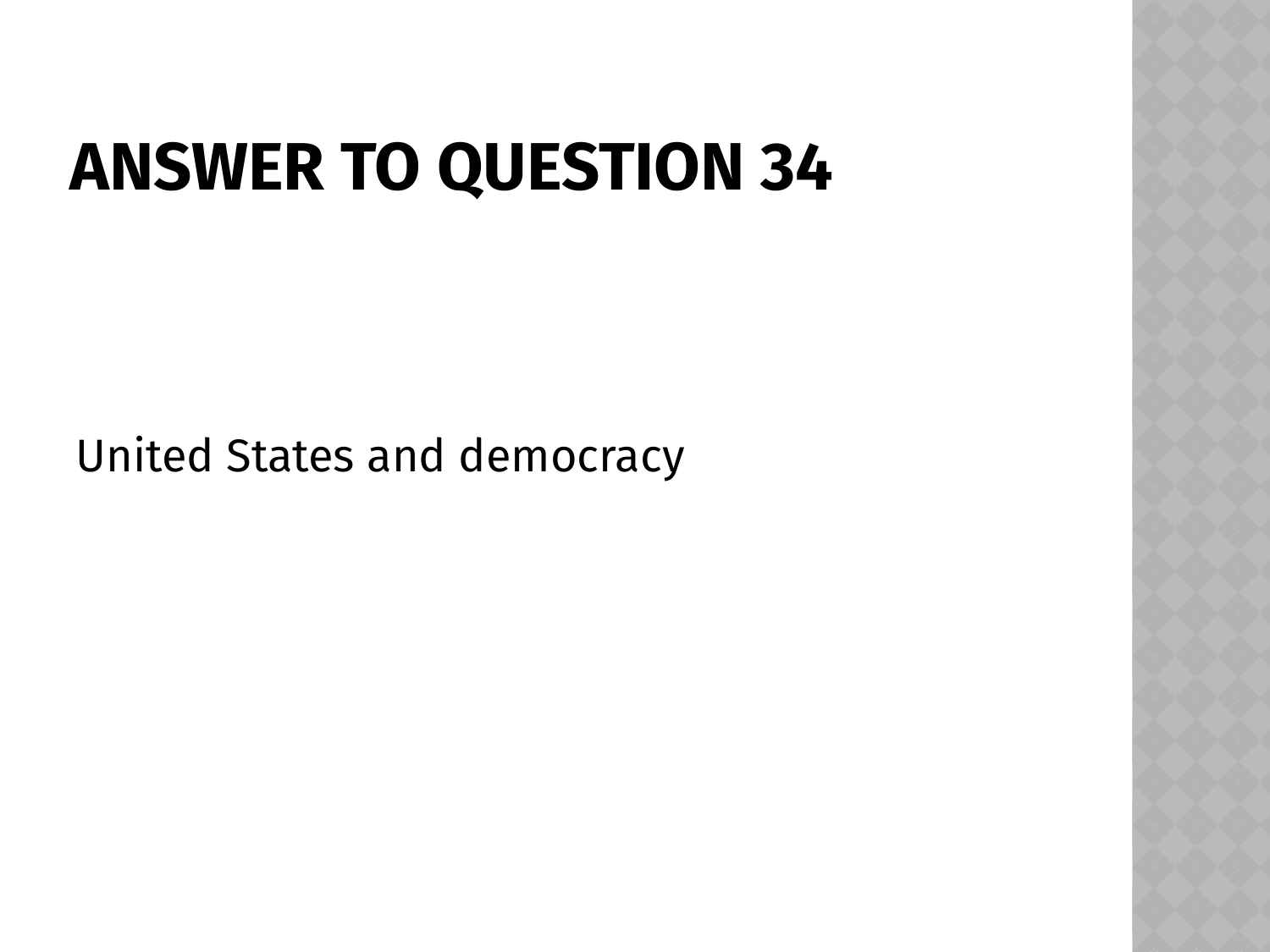

# Answer to Question 34

United States and democracy